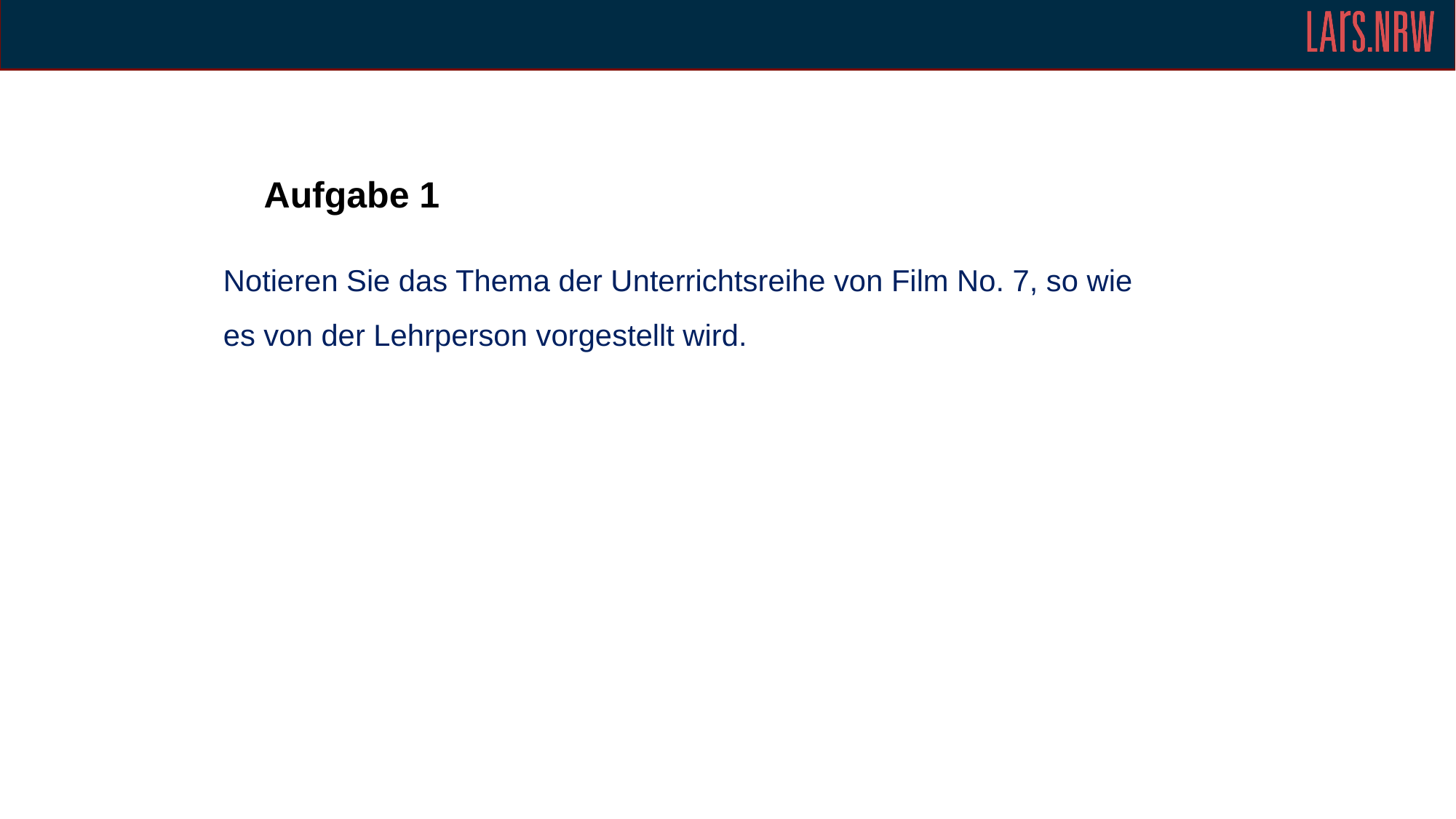

# Aufgabe 1
Notieren Sie das Thema der Unterrichtsreihe von Film No. 7, so wie es von der Lehrperson vorgestellt wird.